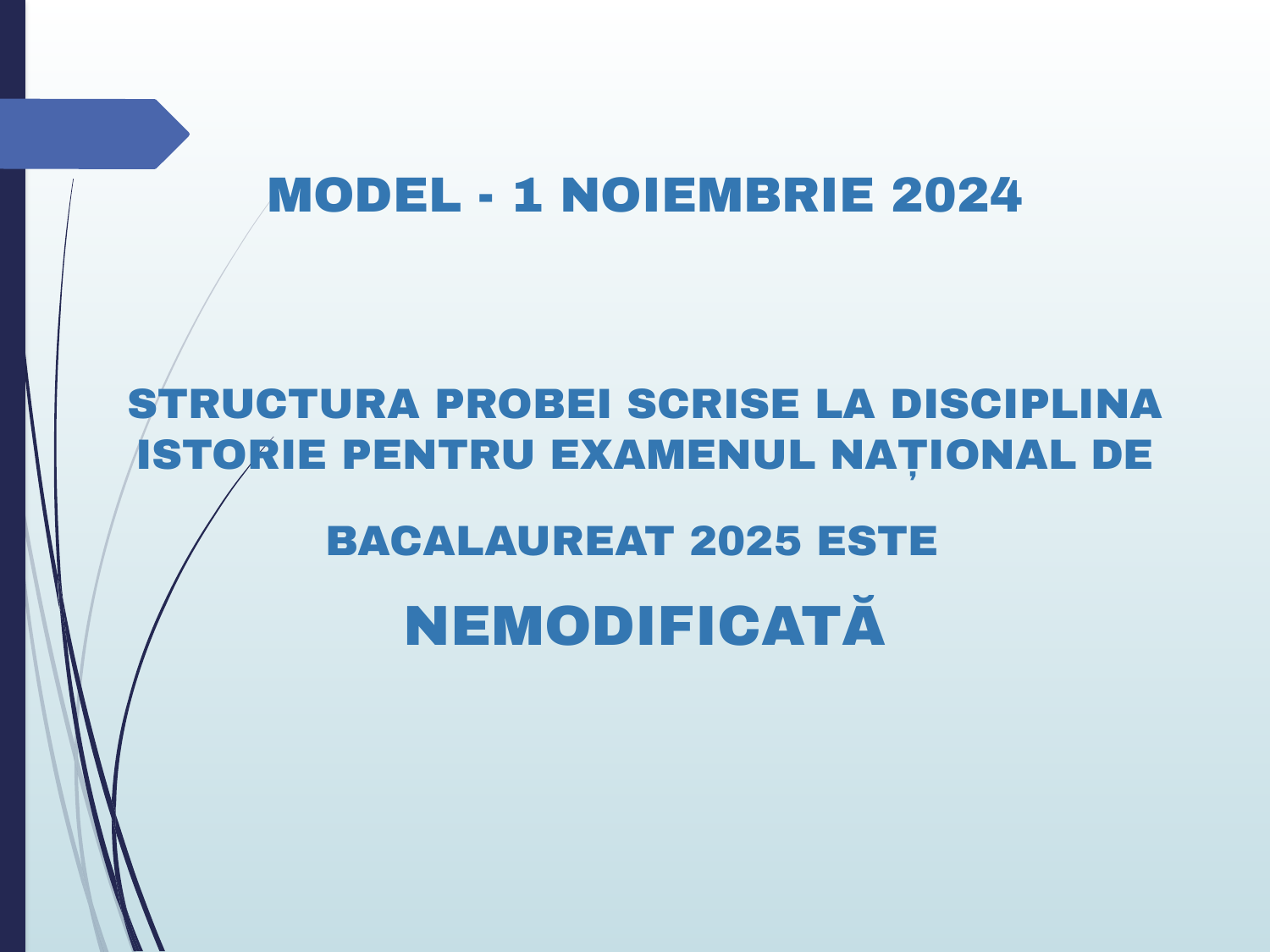

MODEL - 1 NOIEMBRIE 2024

STRUCTURA PROBEI SCRISE LA DISCIPLINA ISTORIE PENTRU EXAMENUL NAȚIONAL DE BACALAUREAT 2025 ESTE
NEMODIFICATĂ